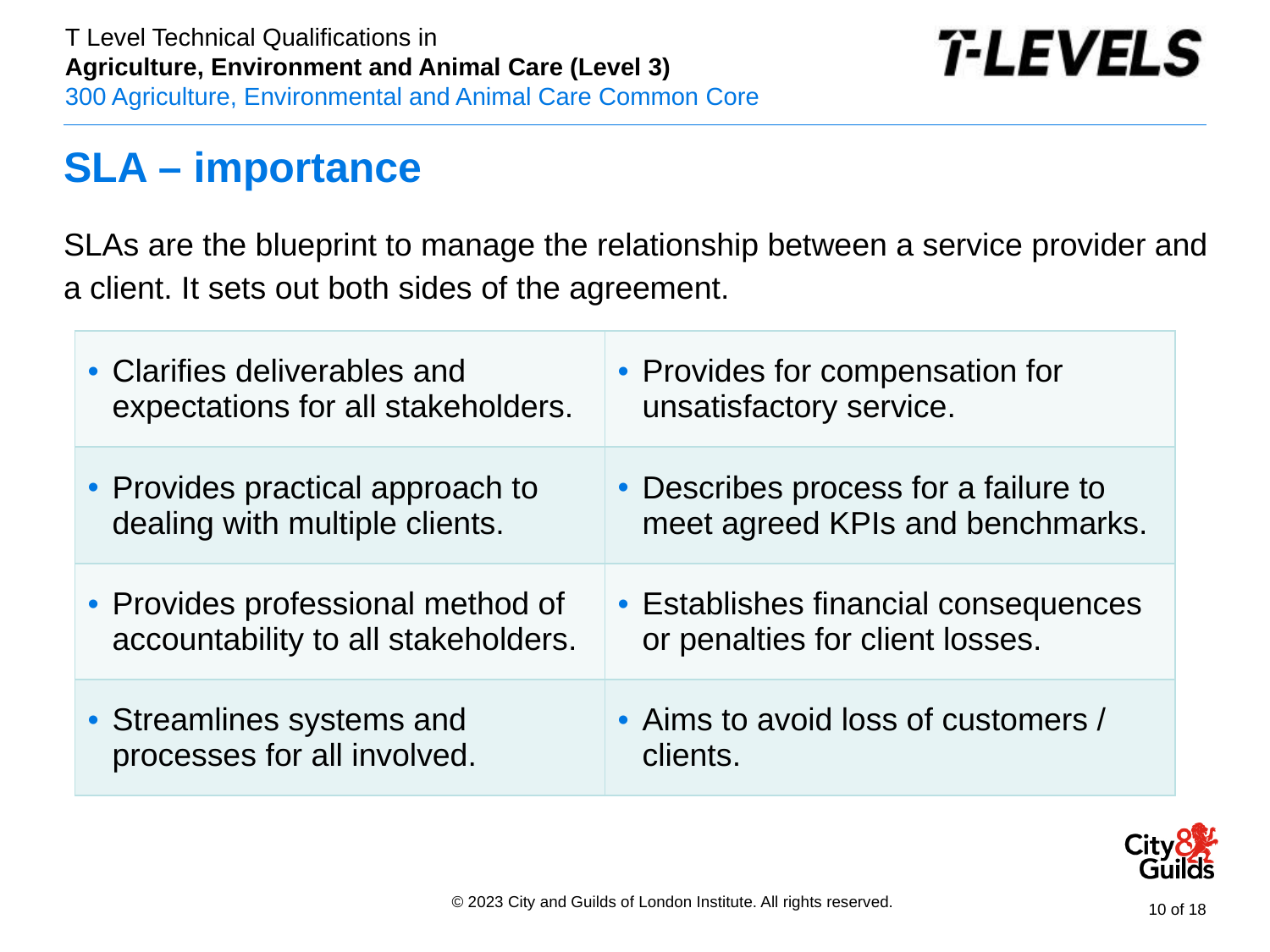

# SLA – importance
SLAs are the blueprint to manage the relationship between a service provider and a client. It sets out both sides of the agreement.

| Clarifies deliverables and expectations for all stakeholders. | Provides for compensation for unsatisfactory service. |
| --- | --- |
| Provides practical approach to dealing with multiple clients. | Describes process for a failure to meet agreed KPIs and benchmarks. |
| Provides professional method of accountability to all stakeholders. | Establishes financial consequences or penalties for client losses. |
| Streamlines systems and processes for all involved. | Aims to avoid loss of customers / clients. |